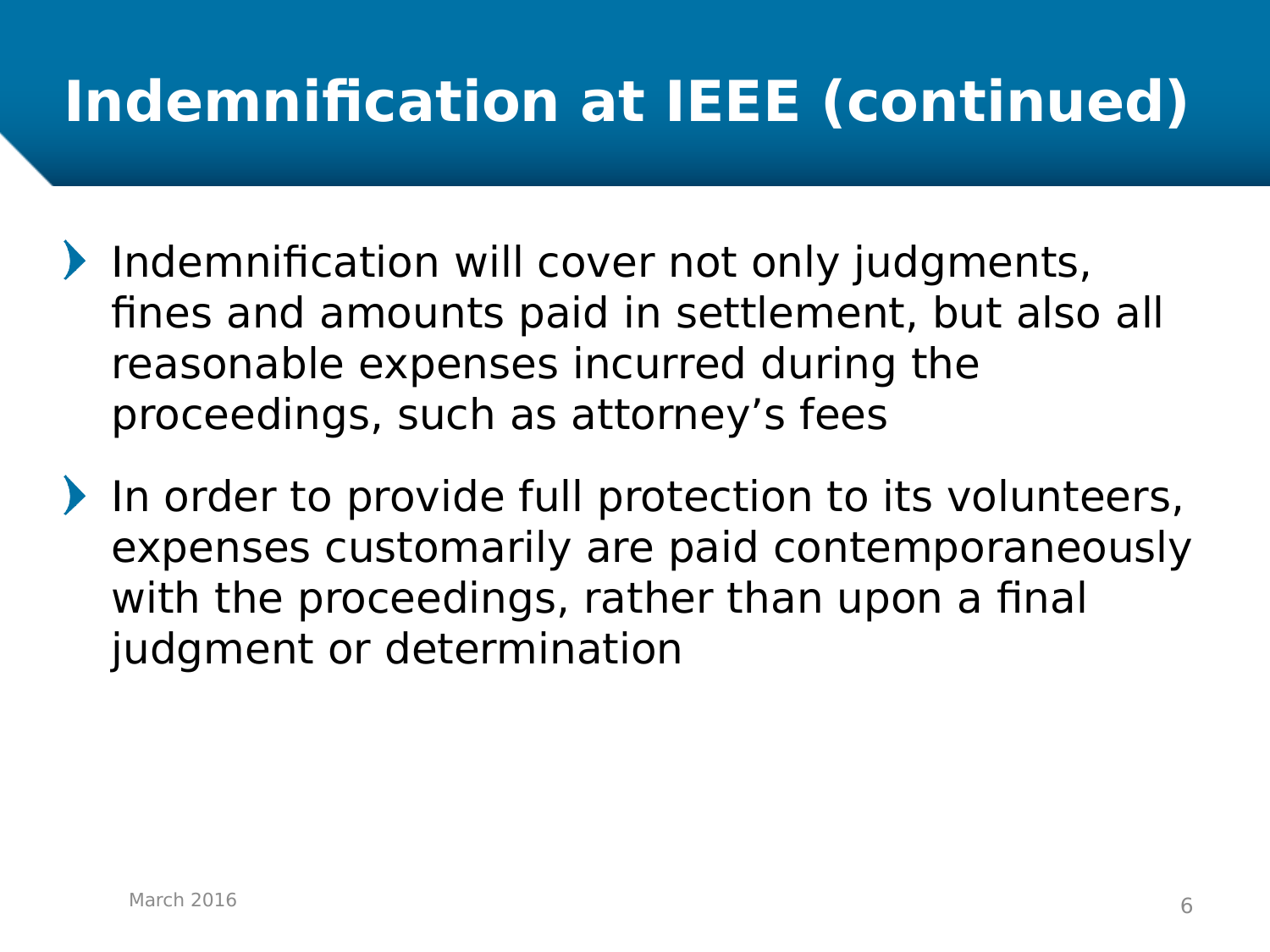

# Indemnification at IEEE (continued)
Indemnification will cover not only judgments, fines and amounts paid in settlement, but also all reasonable expenses incurred during the proceedings, such as attorney’s fees
In order to provide full protection to its volunteers, expenses customarily are paid contemporaneously with the proceedings, rather than upon a final judgment or determination
6
March 2016